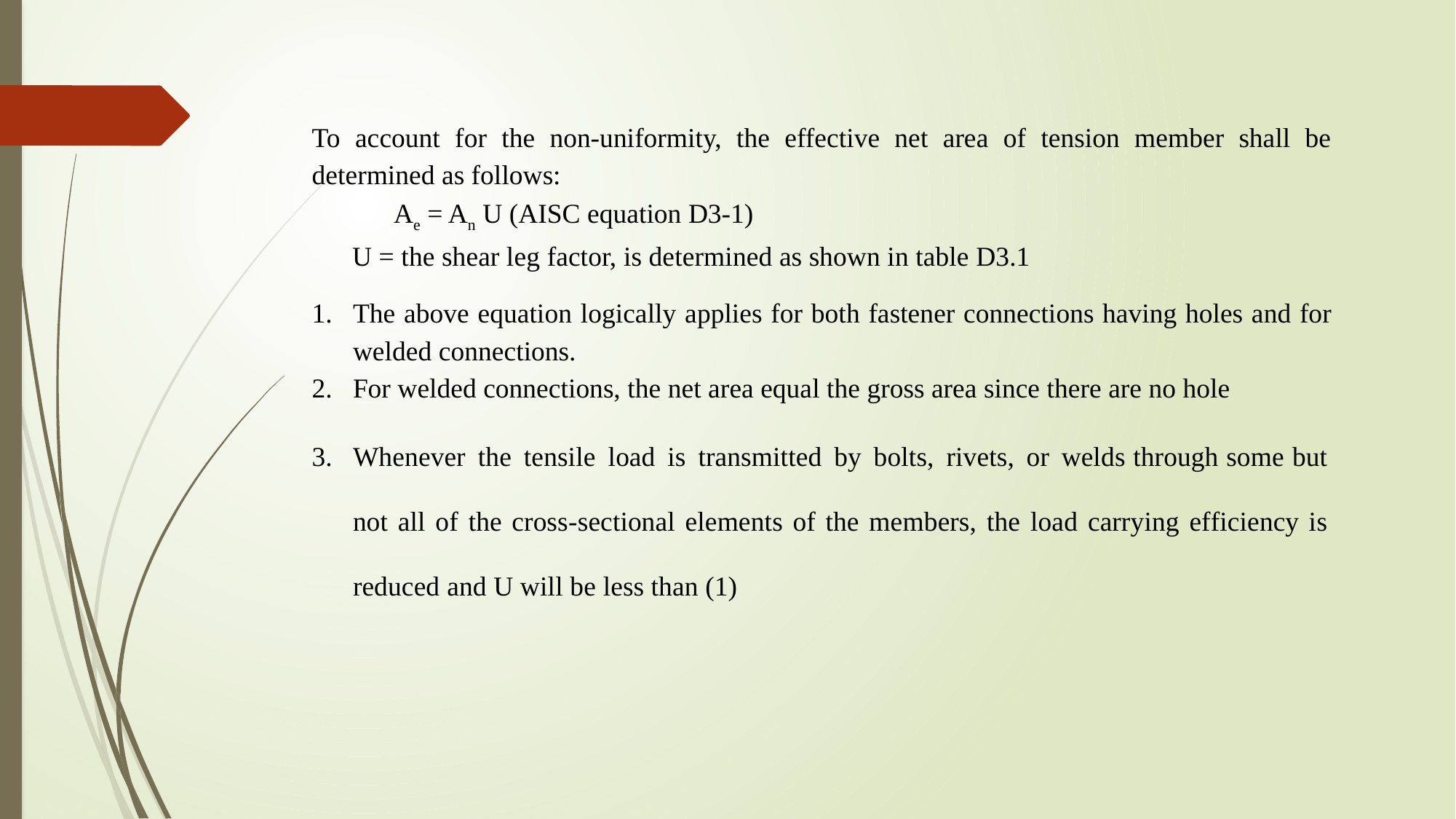

To account for the non-uniformity, the effective net area of tension member shall be determined as follows:
Ae = An U (AISC equation D3-1)

U = the shear leg factor, is determined as shown in table D3.1

The above equation logically applies for both fastener connections having holes and for welded connections.
For welded connections, the net area equal the gross area since there are no hole
Whenever the tensile load is transmitted by bolts, rivets, or welds through some but not all of the cross-sectional elements of the members, the load carrying efficiency is reduced and U will be less than (1)